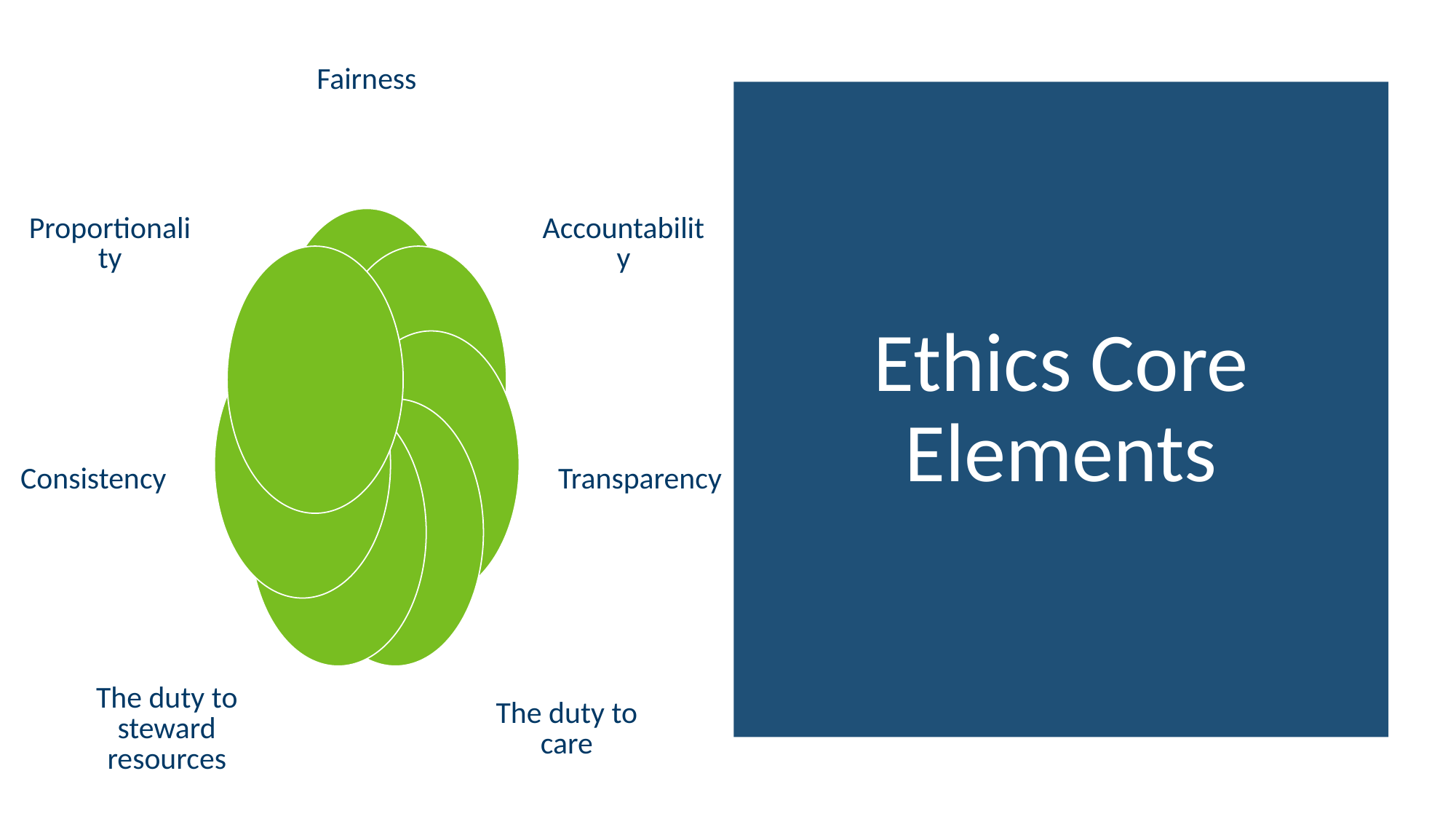

Fairness
Accountability
Transparency
The duty to care
The duty to steward resources
Consistency
Proportionality
# Ethics Core Elements